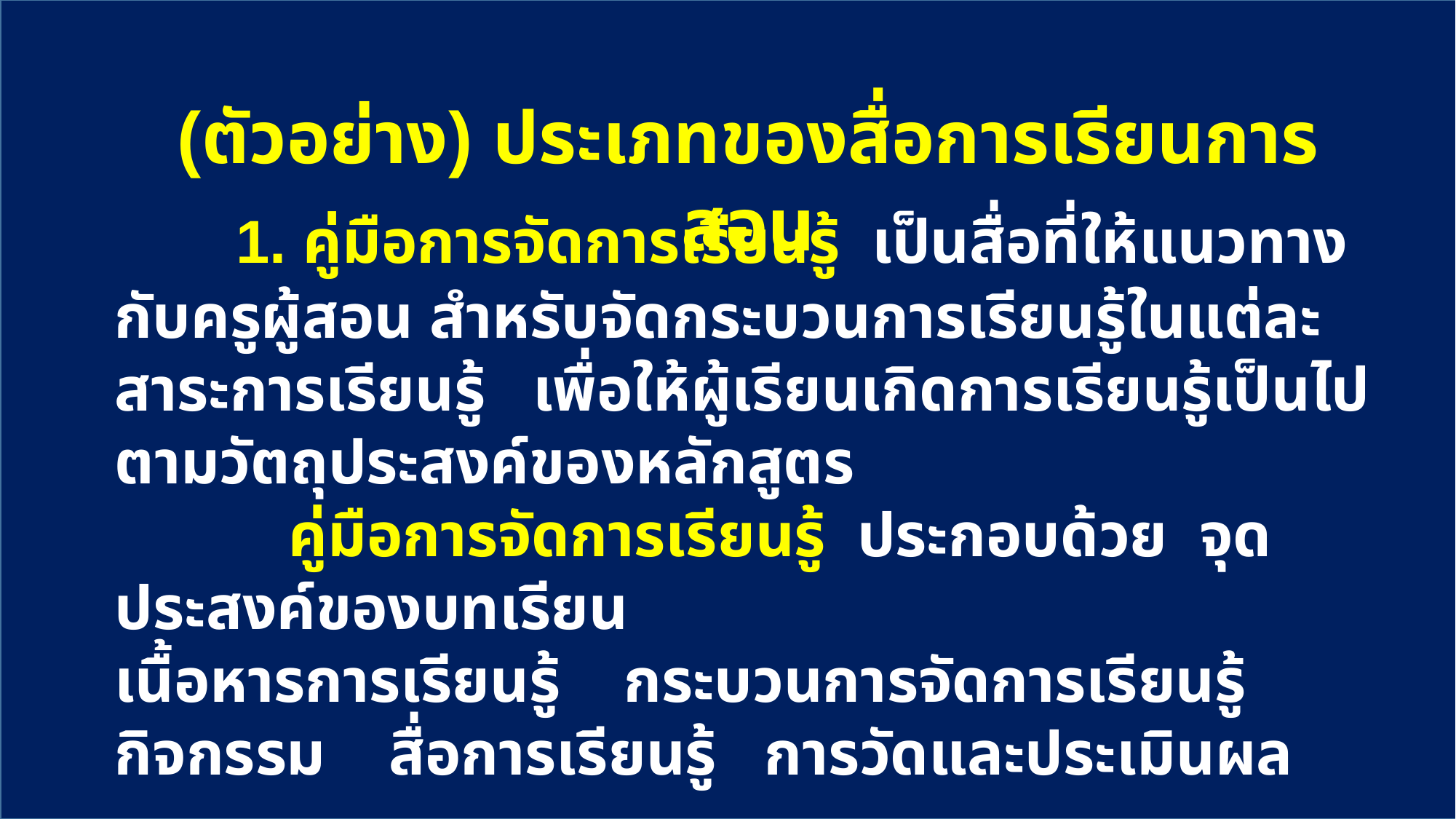

(ตัวอย่าง) ประเภทของสื่อการเรียนการสอน
      1. คู่มือการจัดการเรียนรู้  เป็นสื่อที่ให้แนวทางกับครูผู้สอน สำหรับจัดกระบวนการเรียนรู้ในแต่ละสาระการเรียนรู้   เพื่อให้ผู้เรียนเกิดการเรียนรู้เป็นไปตามวัตถุประสงค์ของหลักสูตร
           คู่มือการจัดการเรียนรู้  ประกอบด้วย  จุดประสงค์ของบทเรียน
เนื้อหารการเรียนรู้    กระบวนการจัดการเรียนรู้    กิจกรรม    สื่อการเรียนรู้   การวัดและประเมินผล